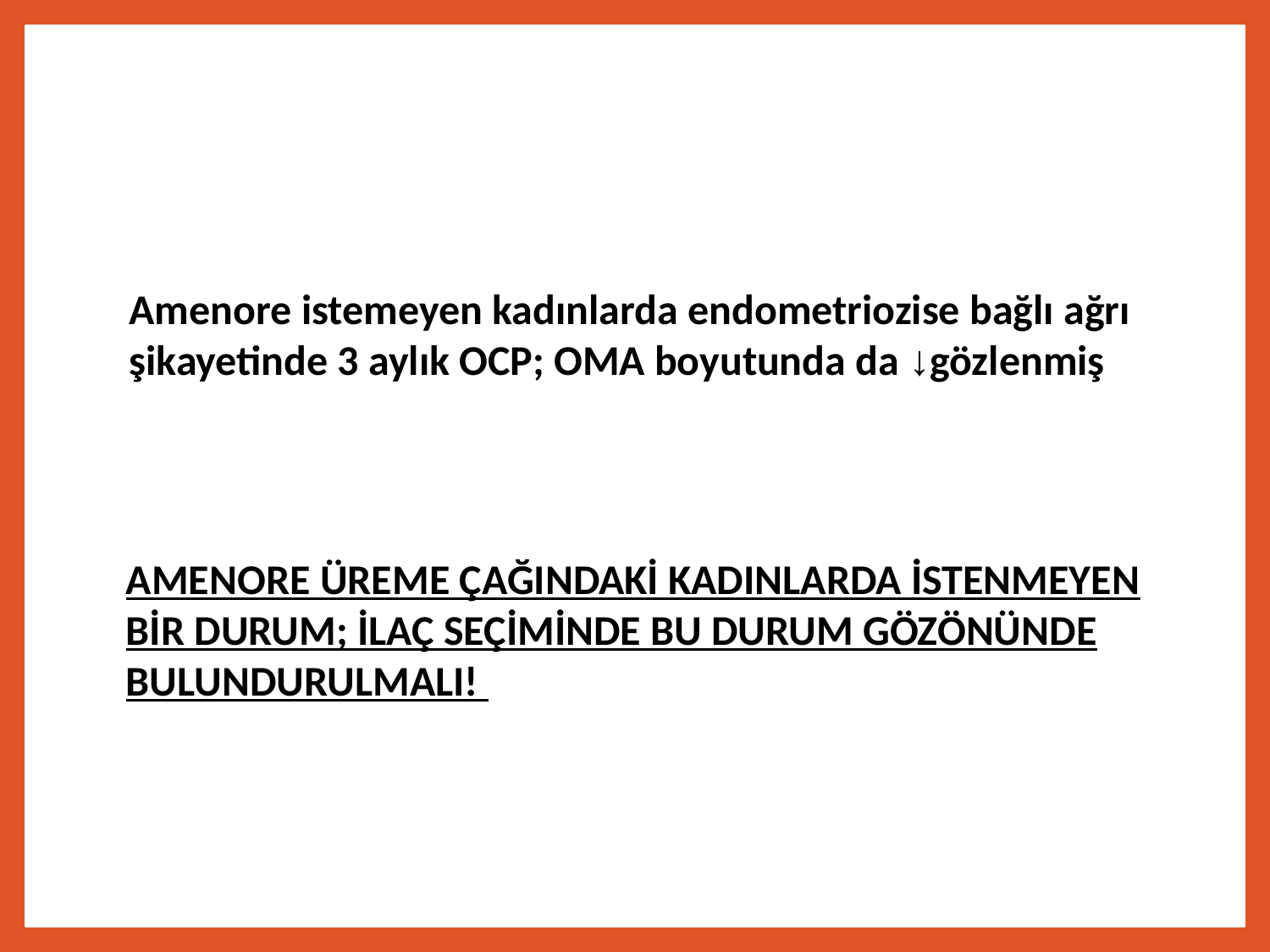

Amenore istemeyen kadınlarda endometriozise bağlı ağrı şikayetinde 3 aylık OCP; OMA boyutunda da ↓gözlenmiş
AMENORE ÜREME ÇAĞINDAKİ KADINLARDA İSTENMEYEN BİR DURUM; İLAÇ SEÇİMİNDE BU DURUM GÖZÖNÜNDE BULUNDURULMALI!